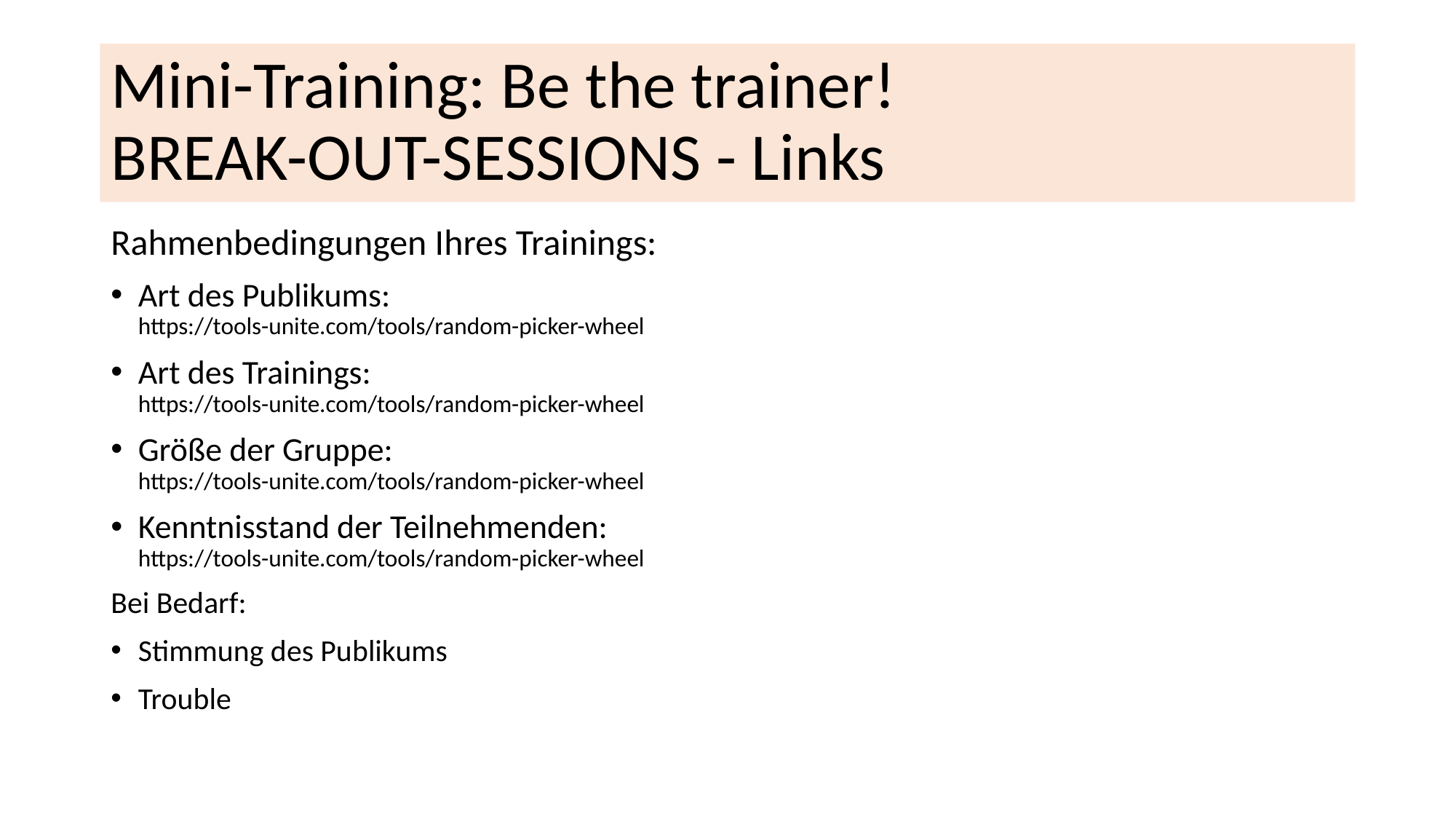

# Mini-Training: Be the trainer! BREAK-OUT-SESSIONS - Links
Rahmenbedingungen Ihres Trainings:
Art des Publikums:
https://tools-unite.com/tools/random-picker-wheel
Art des Trainings:
https://tools-unite.com/tools/random-picker-wheel
Größe der Gruppe:
https://tools-unite.com/tools/random-picker-wheel
Kenntnisstand der Teilnehmenden:
https://tools-unite.com/tools/random-picker-wheel
Bei Bedarf:
Stimmung des Publikums
Trouble